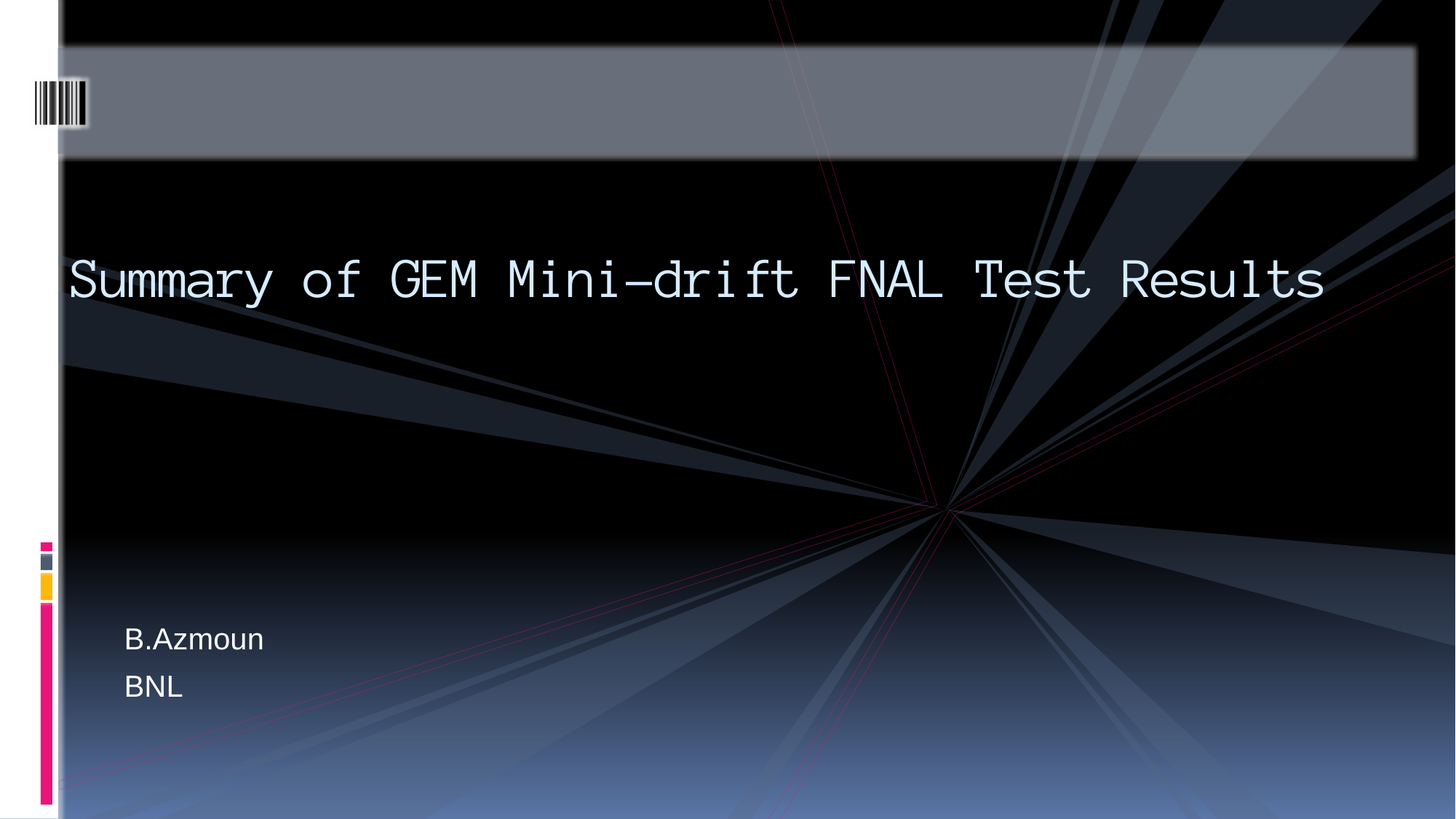

# Summary of GEM Mini-drift FNAL Test Results
B.Azmoun
BNL